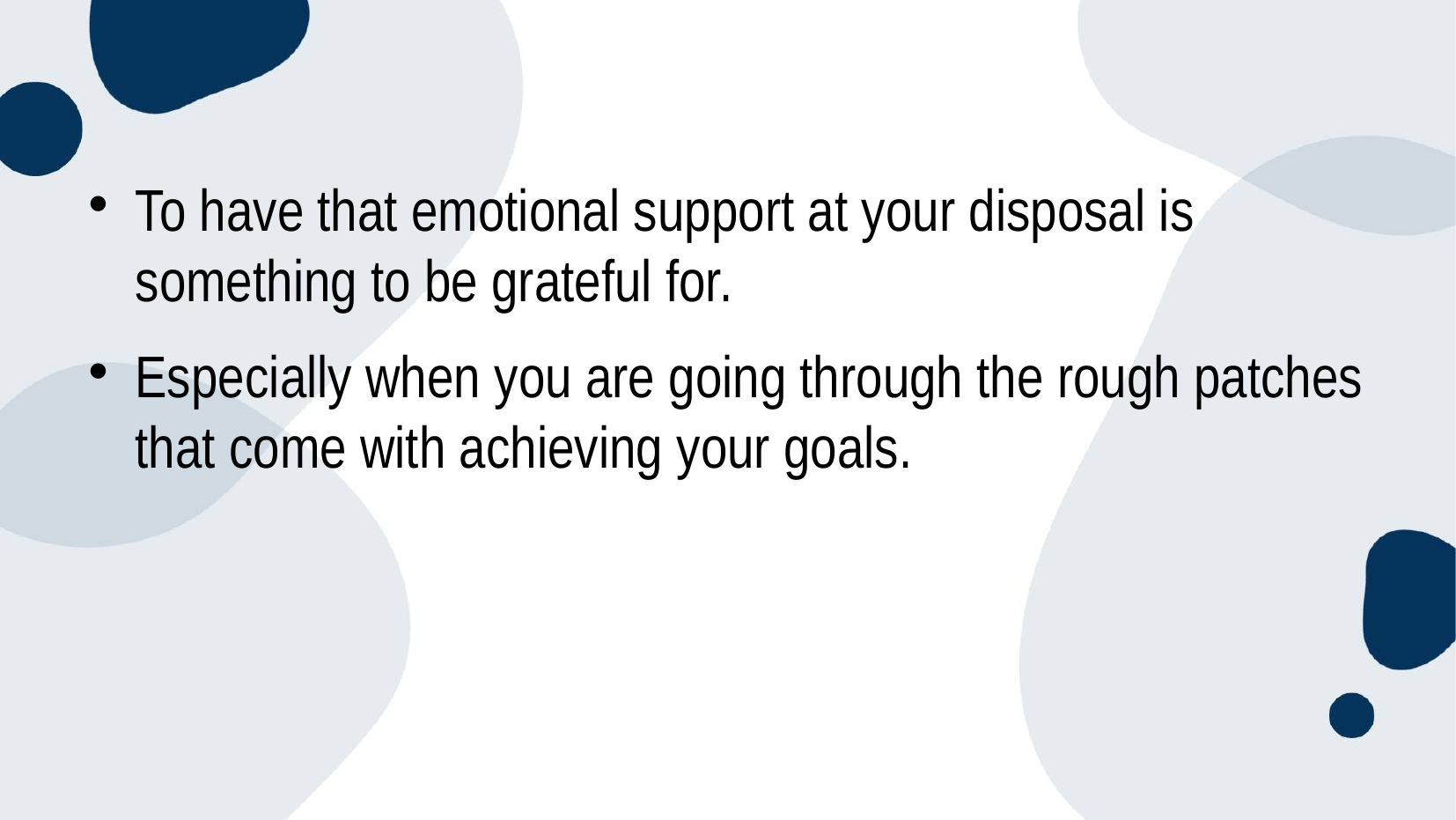

#
To have that emotional support at your disposal is something to be grateful for.
Especially when you are going through the rough patches that come with achieving your goals.